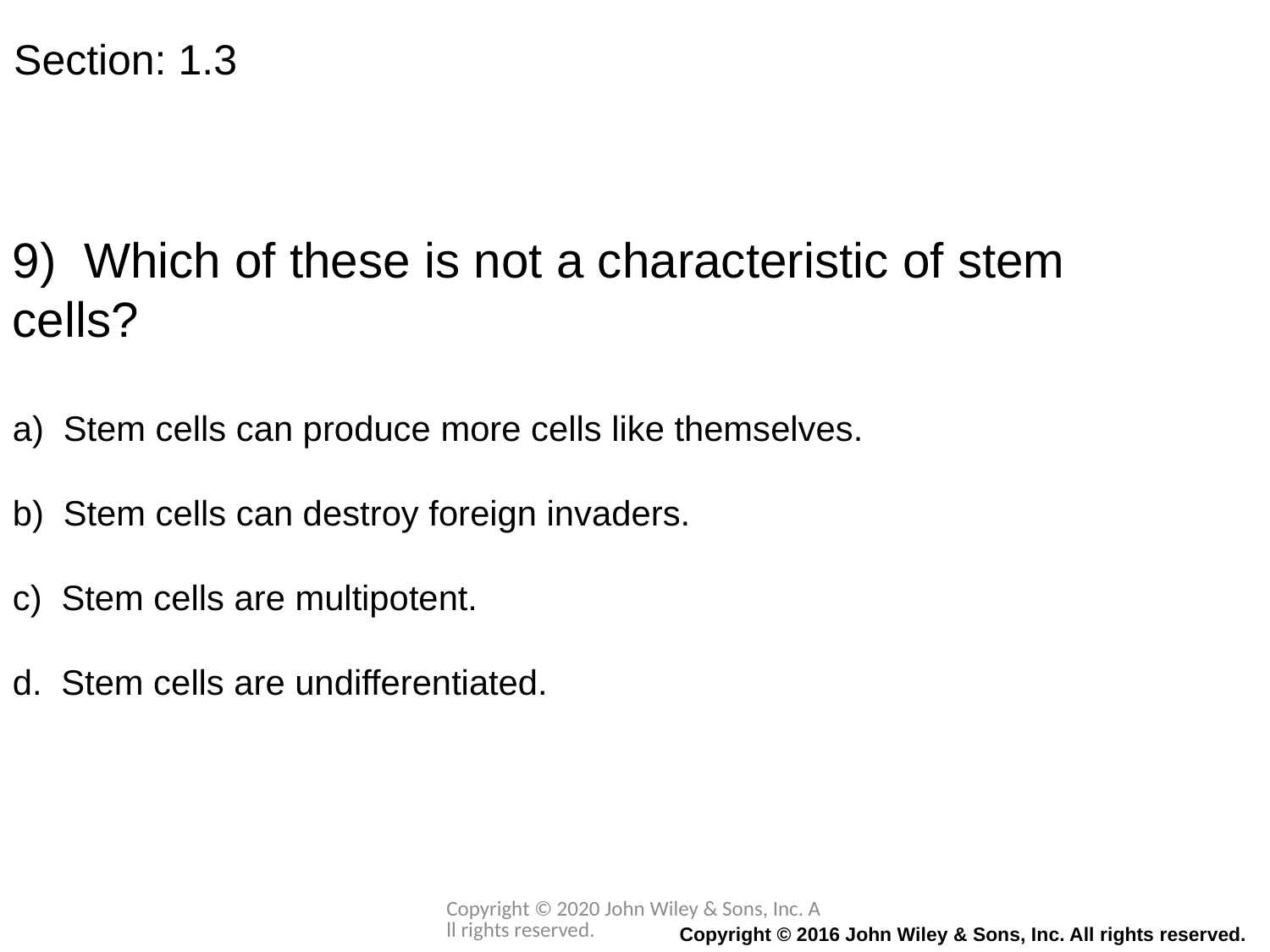

Section: 1.3

9)  Which of these is not a characteristic of stem cells?

a)  Stem cells can produce more cells like themselves.

b)  Stem cells can destroy foreign invaders.

c)  Stem cells are multipotent.

d.  Stem cells are undifferentiated.
Copyright © 2020 John Wiley & Sons, Inc. All rights reserved.
Copyright © 2016 John Wiley & Sons, Inc. All rights reserved.